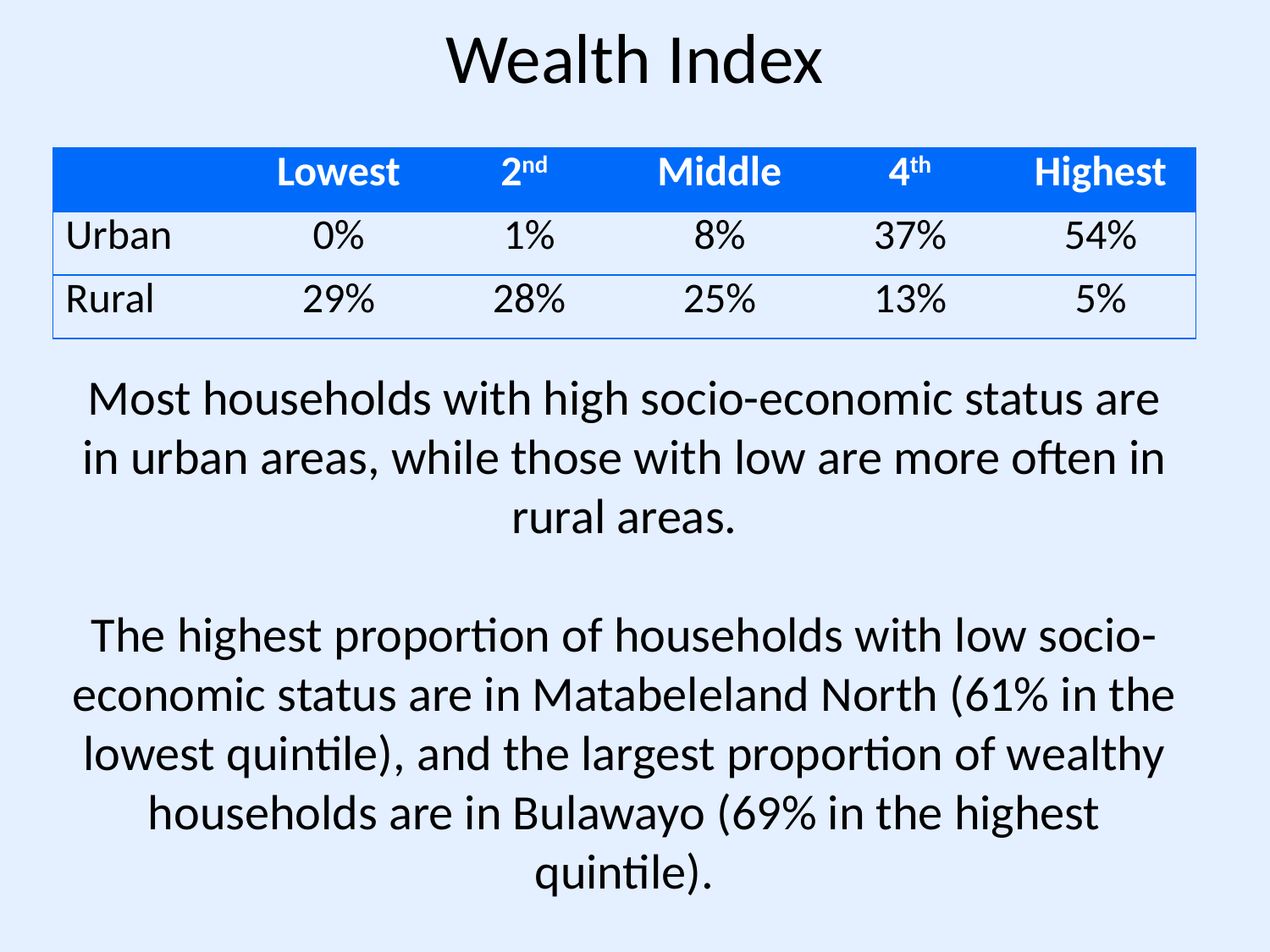

# Wealth Index
|  | Lowest | 2nd | Middle | 4th | Highest |
| --- | --- | --- | --- | --- | --- |
| Urban | 0% | 1% | 8% | 37% | 54% |
| Rural | 29% | 28% | 25% | 13% | 5% |
Most households with high socio-economic status are in urban areas, while those with low are more often in rural areas.

The highest proportion of households with low socio-economic status are in Matabeleland North (61% in the lowest quintile), and the largest proportion of wealthy households are in Bulawayo (69% in the highest quintile).